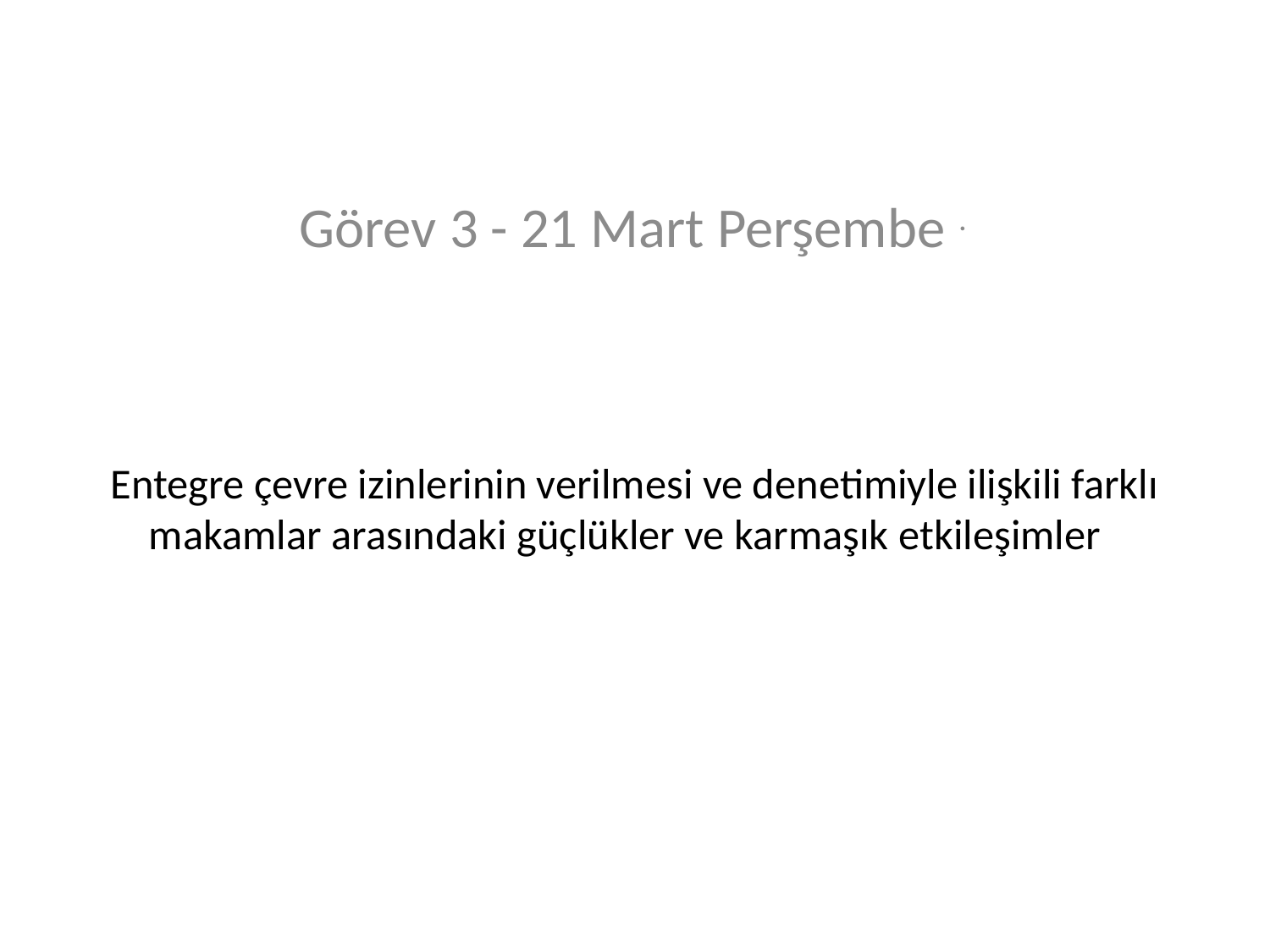

Görev 3 - 21 Mart Perşembe .
# Entegre çevre izinlerinin verilmesi ve denetimiyle ilişkili farklı makamlar arasındaki güçlükler ve karmaşık etkileşimler